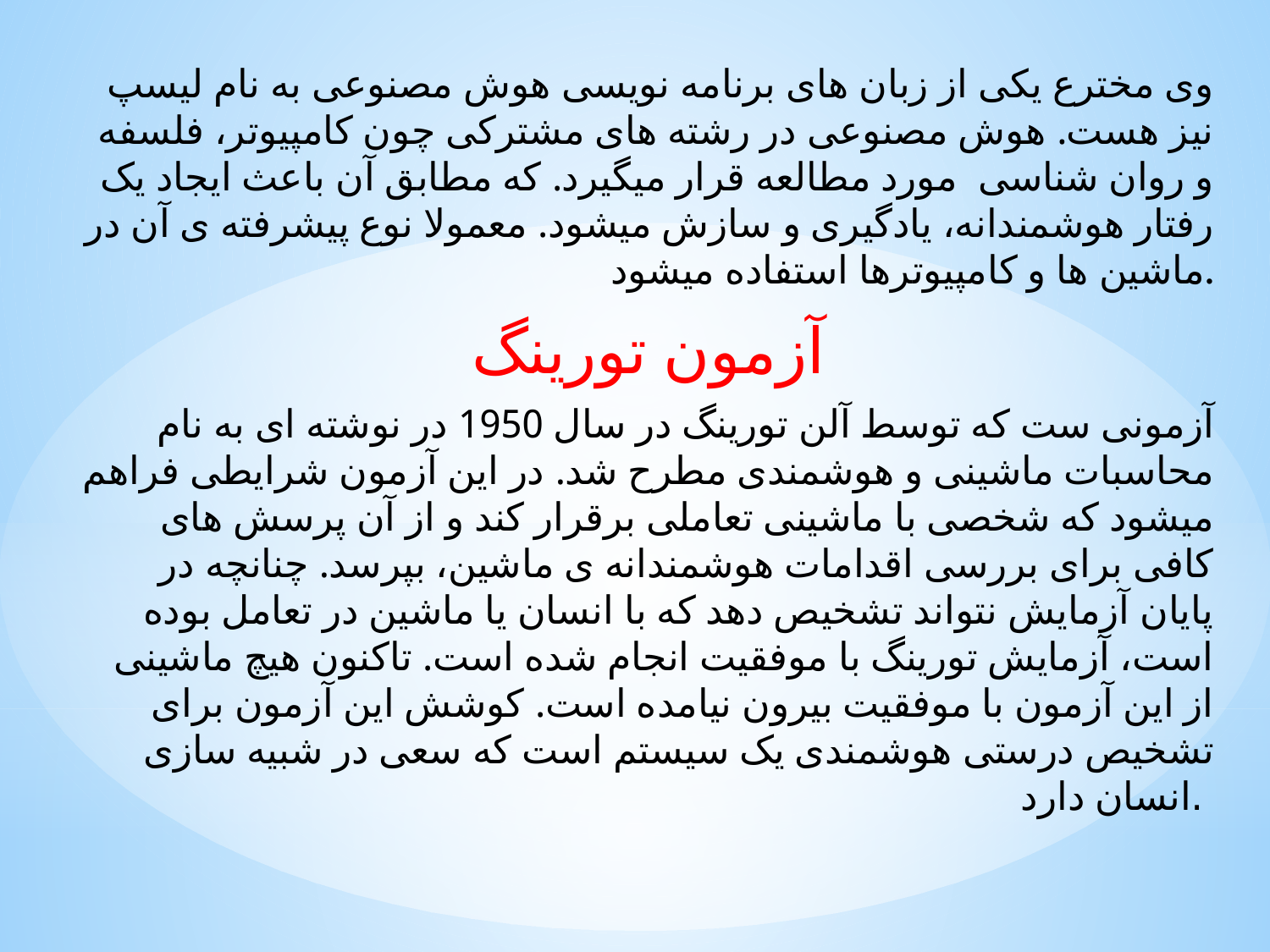

وی مخترع یکی از زبان های برنامه نویسی هوش مصنوعی به نام لیسپ نیز هست. هوش مصنوعی در رشته های مشترکی چون کامپیوتر، فلسفه و روان شناسی  مورد مطالعه قرار میگیرد. که مطابق آن باعث ایجاد یک رفتار هوشمندانه، یادگیری و سازش میشود. معمولا نوع پیشرفته ی آن در ماشین ها و کامپیوترها استفاده میشود.
آزمون تورینگ
آزمونی ست که توسط آلن تورینگ در سال 1950 در نوشته ای به نام محاسبات ماشینی و هوشمندی مطرح شد. در این آزمون شرایطی فراهم میشود که شخصی با ماشینی تعاملی برقرار کند و از آن پرسش های کافی برای بررسی اقدامات هوشمندانه ی ماشین، بپرسد. چنانچه در پایان آزمایش نتواند تشخیص دهد که با انسان یا ماشین در تعامل بوده است، آزمایش تورینگ با موفقیت انجام شده است. تاکنون هیچ ماشینی از این آزمون با موفقیت بیرون نیامده است. کوشش این آزمون برای تشخیص درستی هوشمندی یک سیستم است که سعی در شبیه سازی انسان دارد.
#